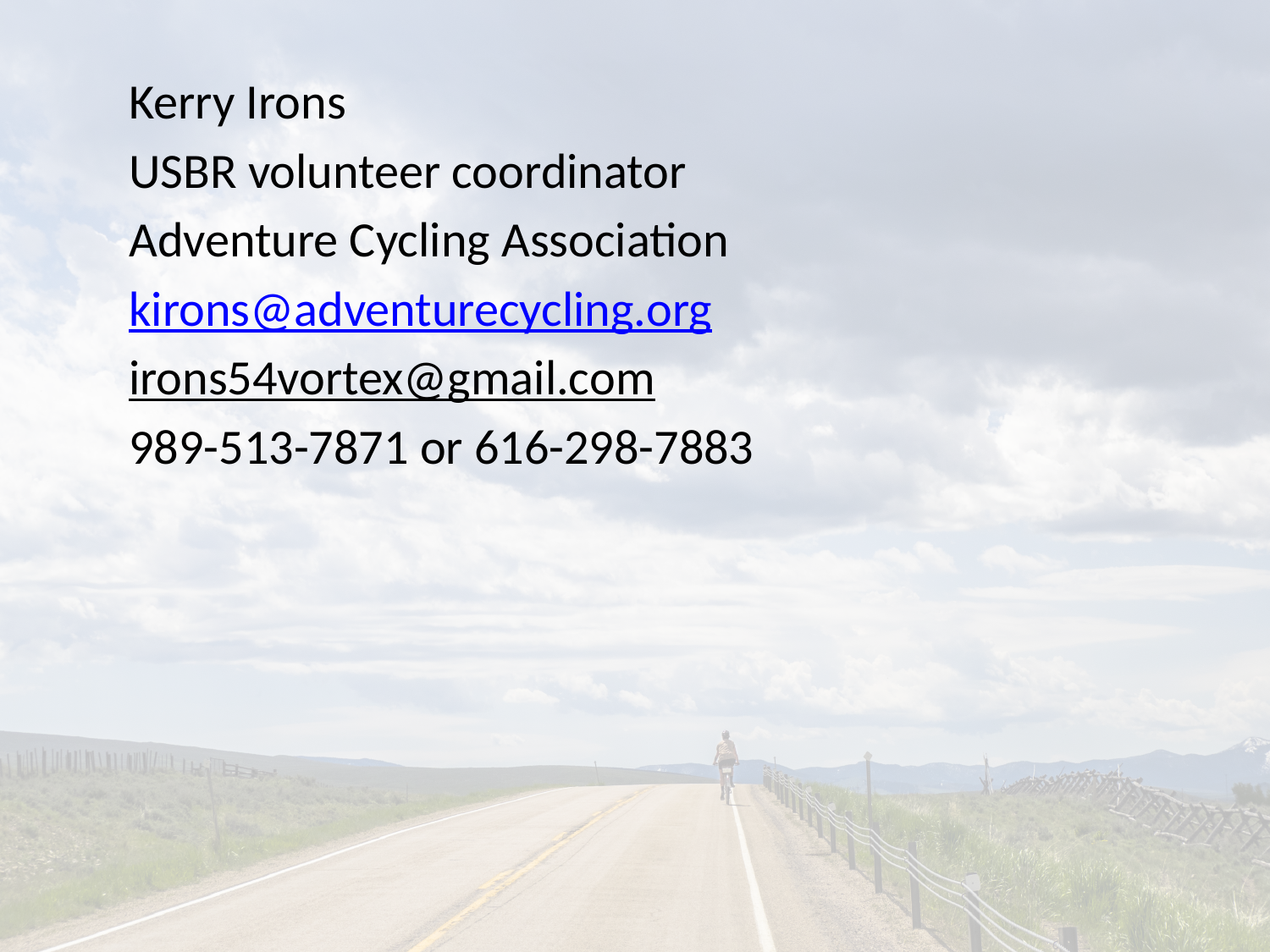

Kerry Irons
USBR volunteer coordinator
Adventure Cycling Association
kirons@adventurecycling.org
irons54vortex@gmail.com
989-513-7871 or 616-298-7883